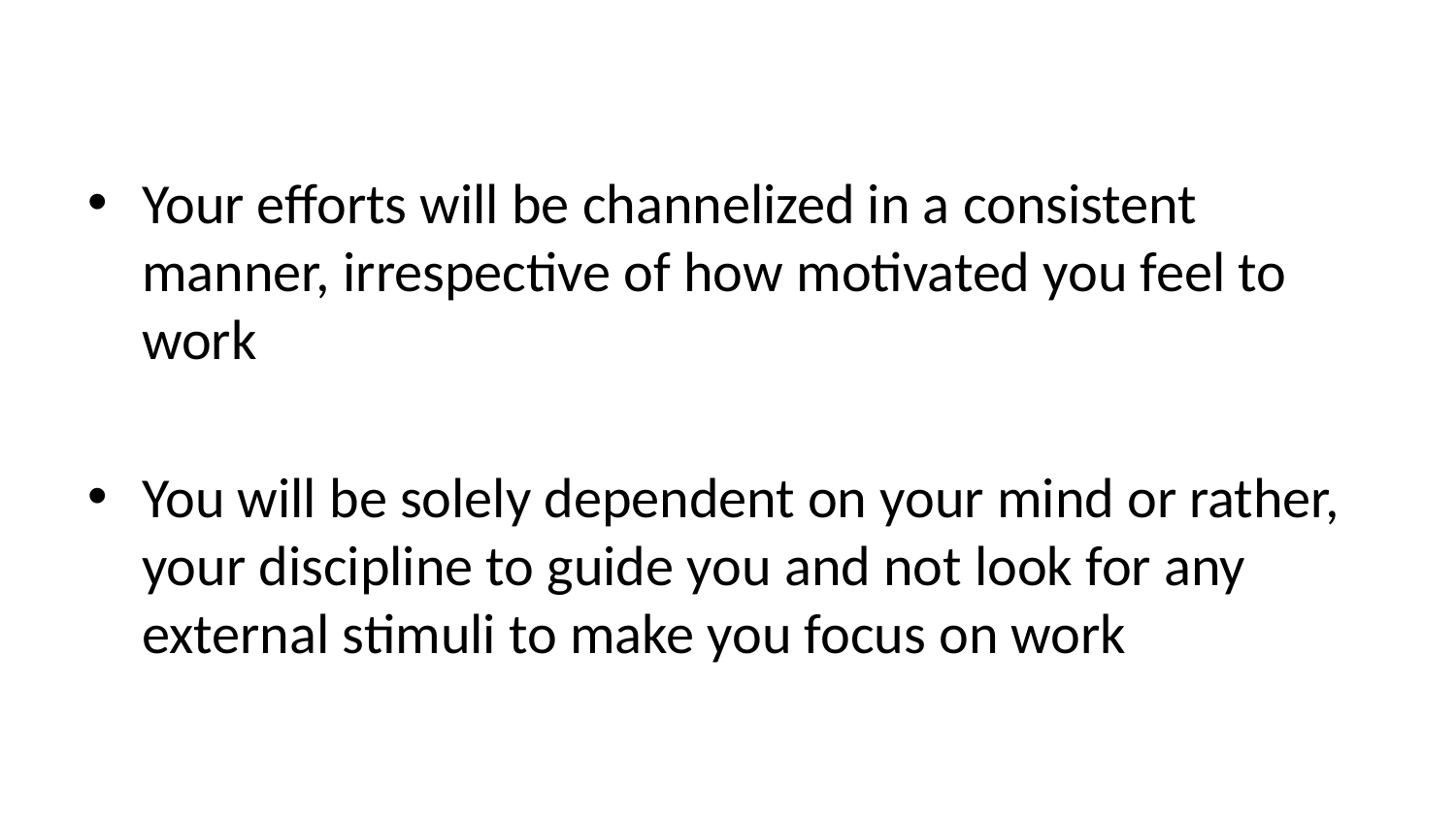

Your efforts will be channelized in a consistent manner, irrespective of how motivated you feel to work

You will be solely dependent on your mind or rather, your discipline to guide you and not look for any external stimuli to make you focus on work